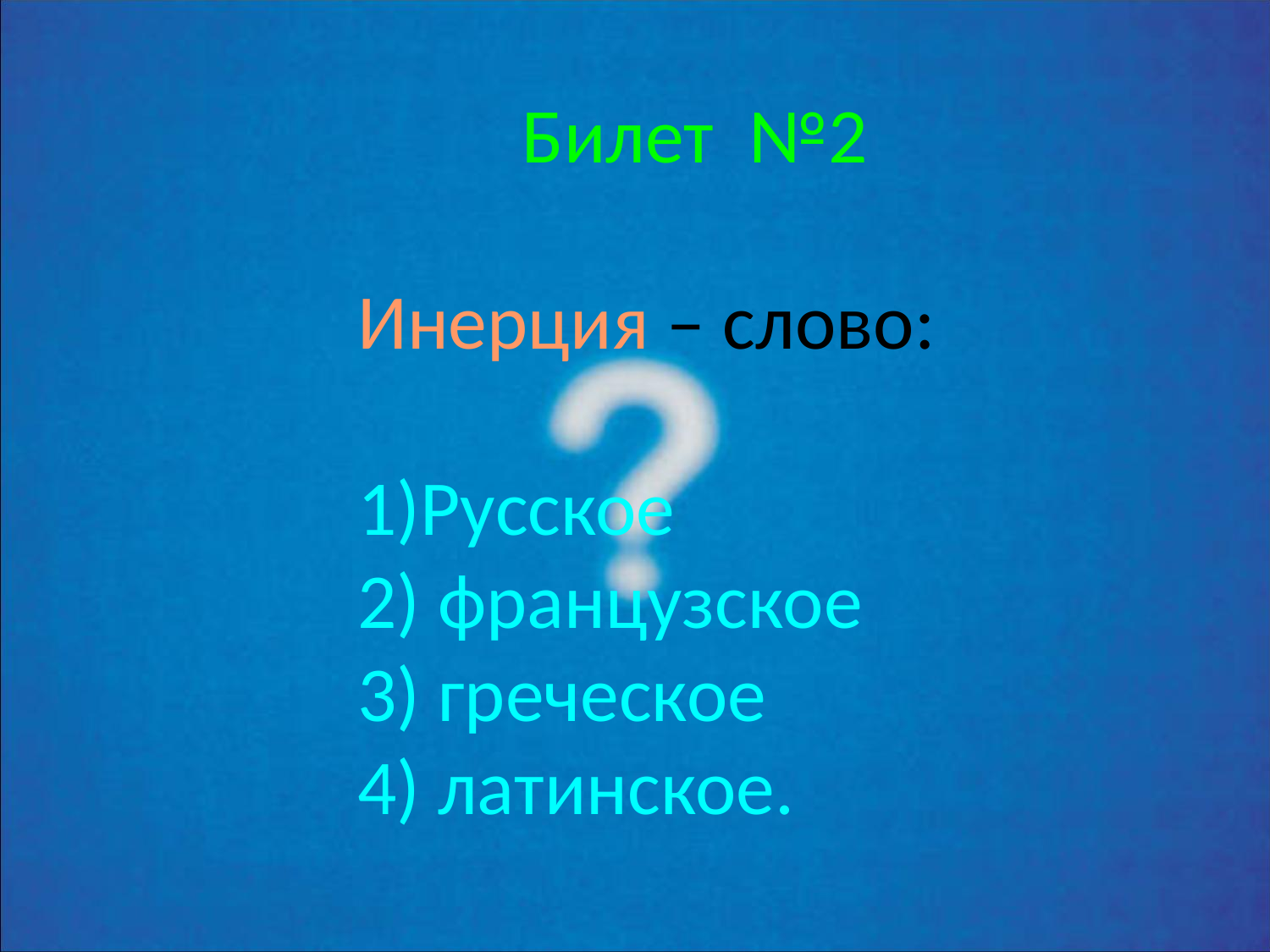

Билет  №2

Инерция – слово:

Русское
 французское
 греческое
 латинское.